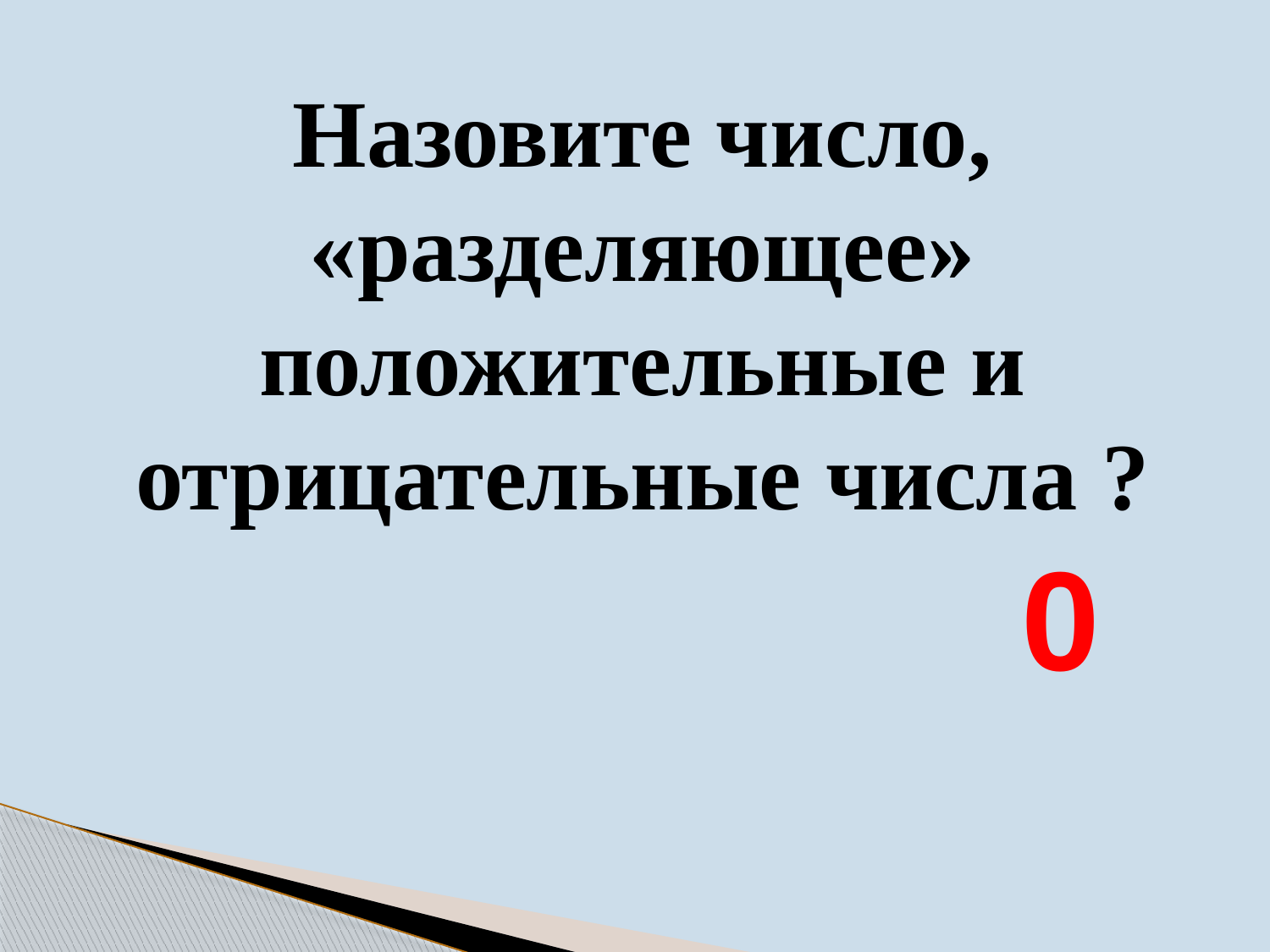

Назовите число, «разделяющее» положительные и отрицательные числа ?
                                   0